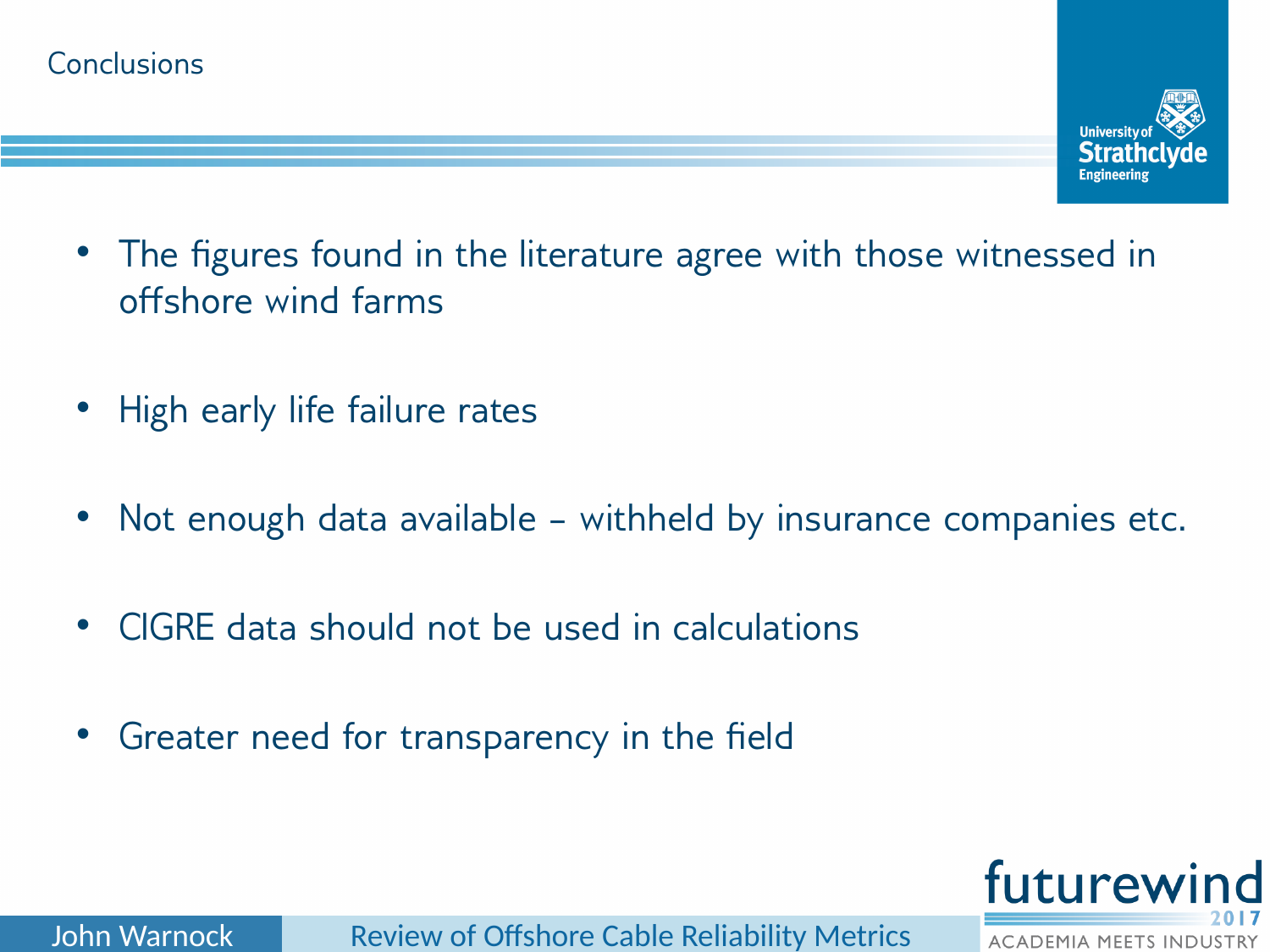

Conclusions
The figures found in the literature agree with those witnessed in offshore wind farms

High early life failure rates

Not enough data available – withheld by insurance companies etc.

CIGRE data should not be used in calculations

Greater need for transparency in the field